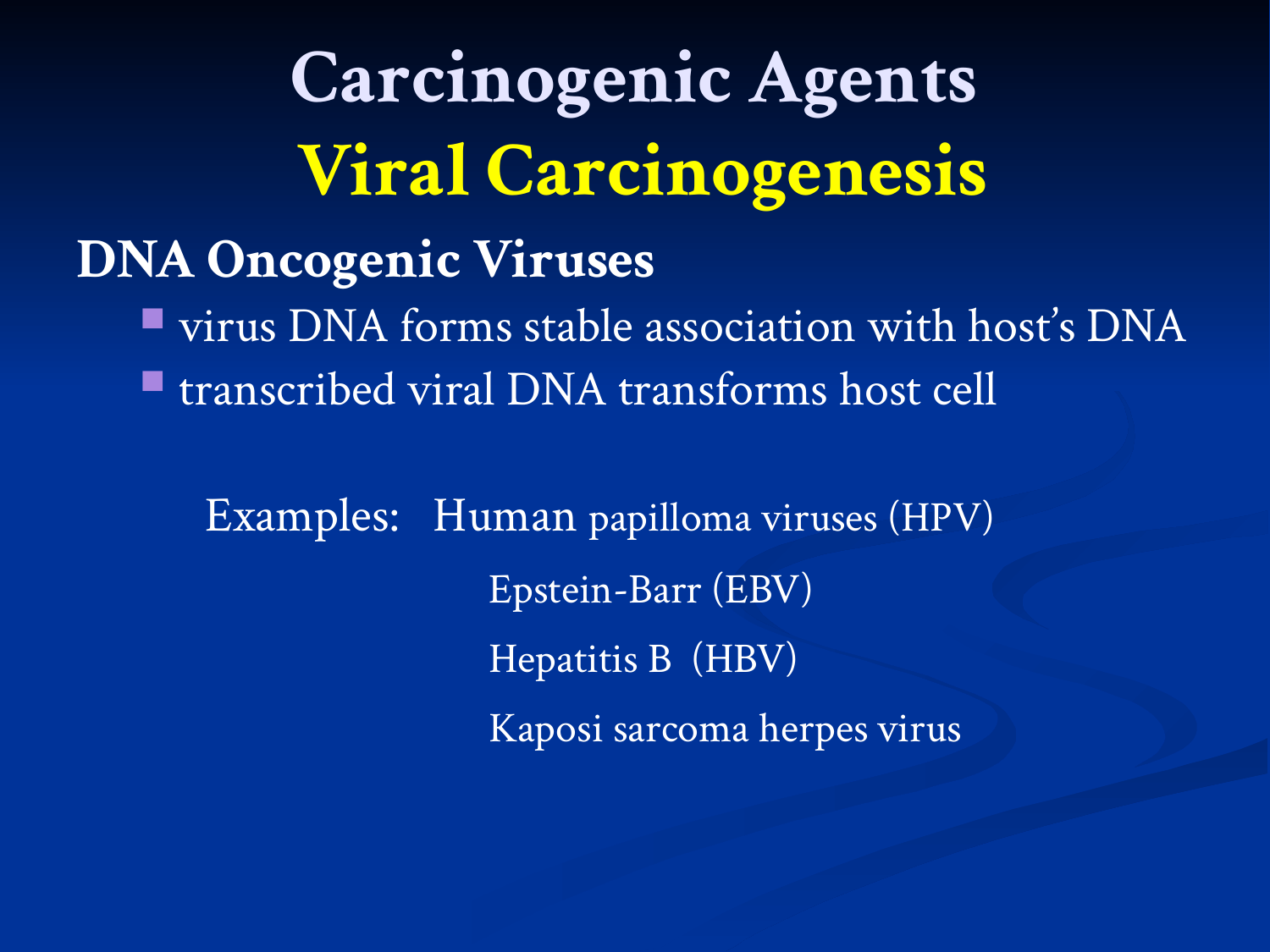

# Carcinogenic Agents Viral Carcinogenesis
DNA Oncogenic Viruses
virus DNA forms stable association with host’s DNA
transcribed viral DNA transforms host cell

      Examples: 	Human papilloma viruses (HPV)
		Epstein-Barr (EBV)
			Hepatitis B  (HBV)
			Kaposi sarcoma herpes virus